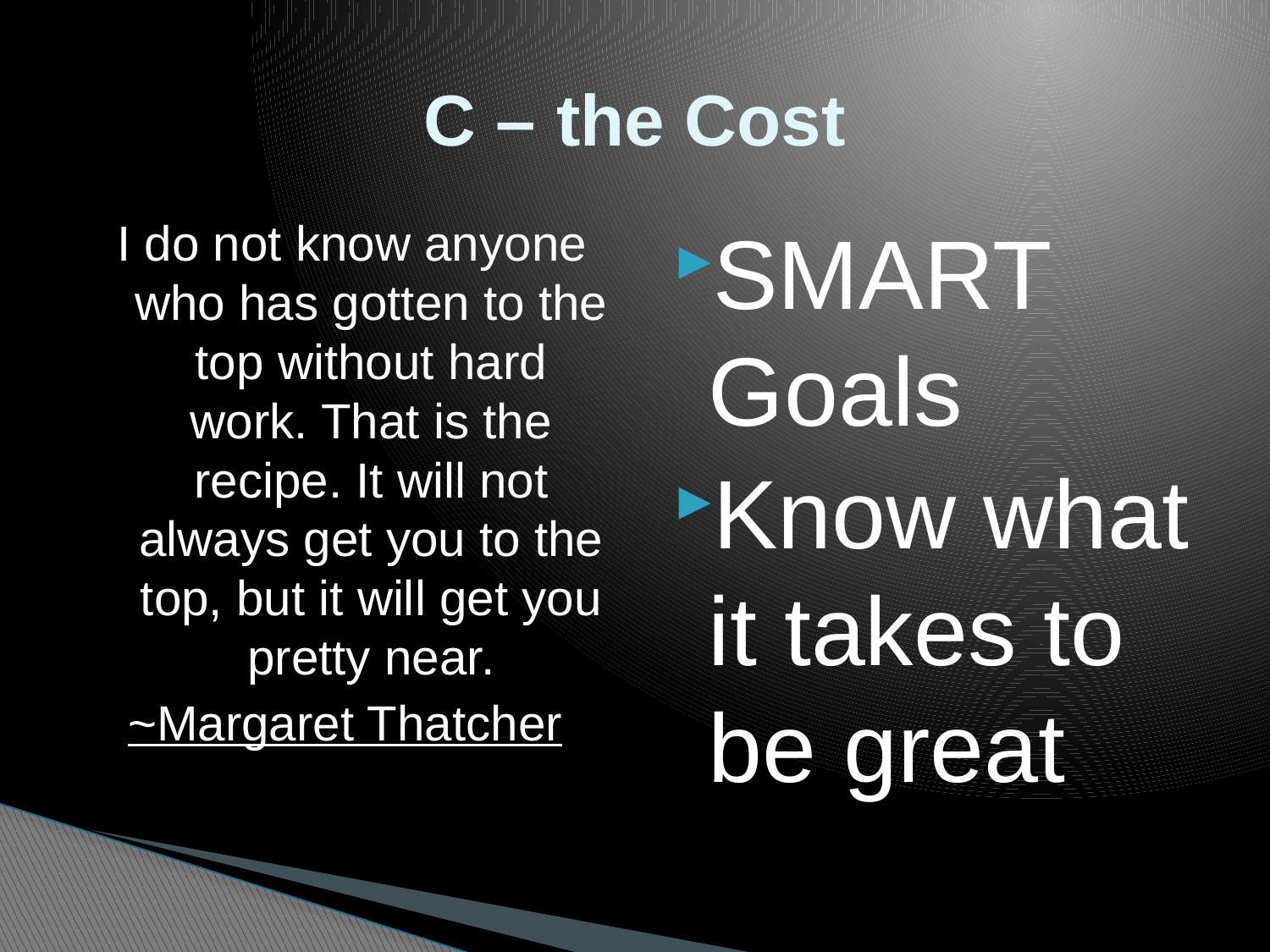

# C – the Cost
I do not know anyone who has gotten to the top without hard work. That is the recipe. It will not always get you to the top, but it will get you pretty near.
~Margaret Thatcher
SMART Goals
Know what it takes to be great